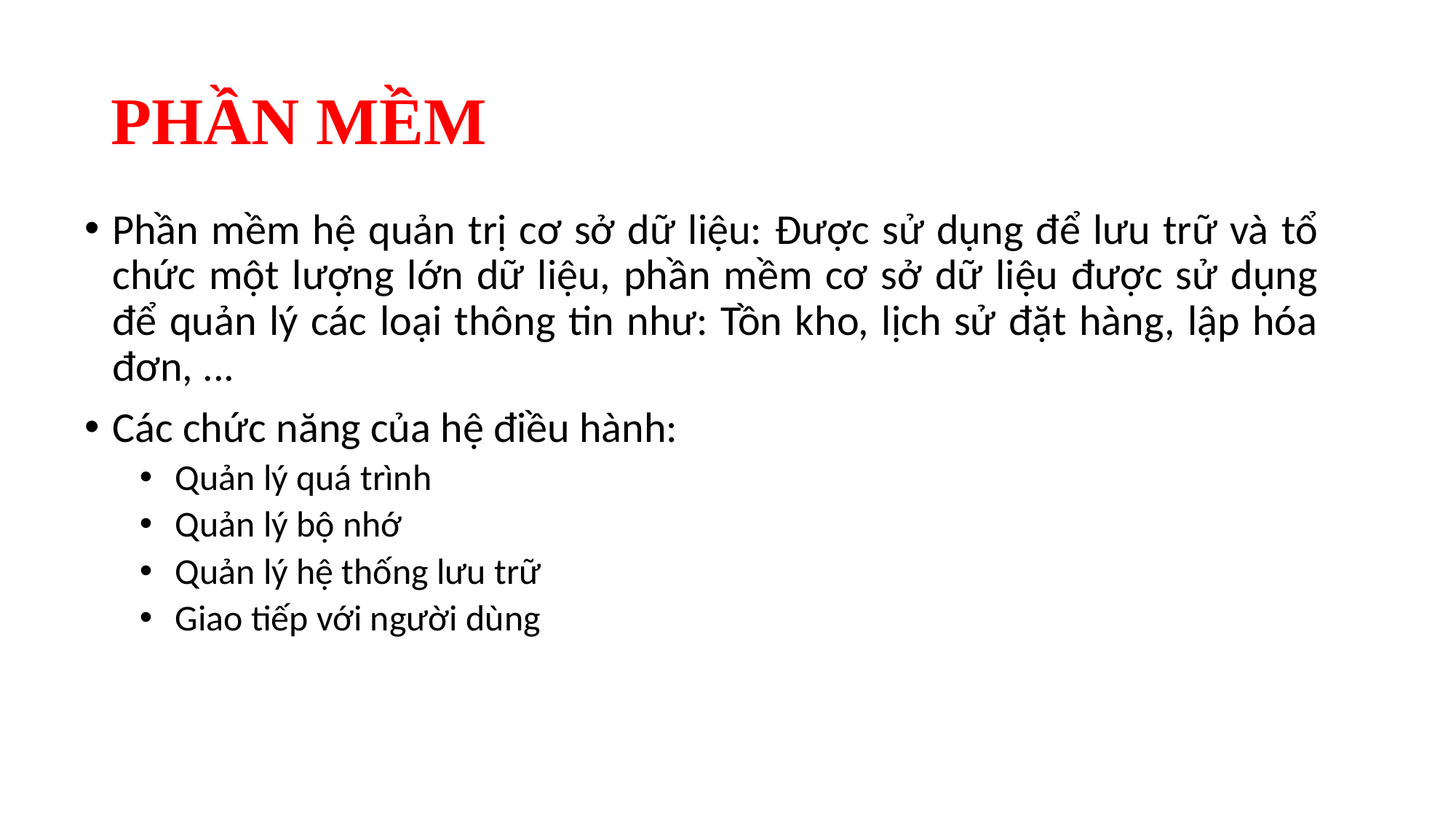

# PHẦN MỀM
Phần mềm hệ quản trị cơ sở dữ liệu: Được sử dụng để lưu trữ và tổ chức một lượng lớn dữ liệu, phần mềm cơ sở dữ liệu được sử dụng để quản lý các loại thông tin như: Tồn kho, lịch sử đặt hàng, lập hóa đơn, ...
Các chức năng của hệ điều hành:
 Quản lý quá trình
 Quản lý bộ nhớ
 Quản lý hệ thống lưu trữ
 Giao tiếp với người dùng